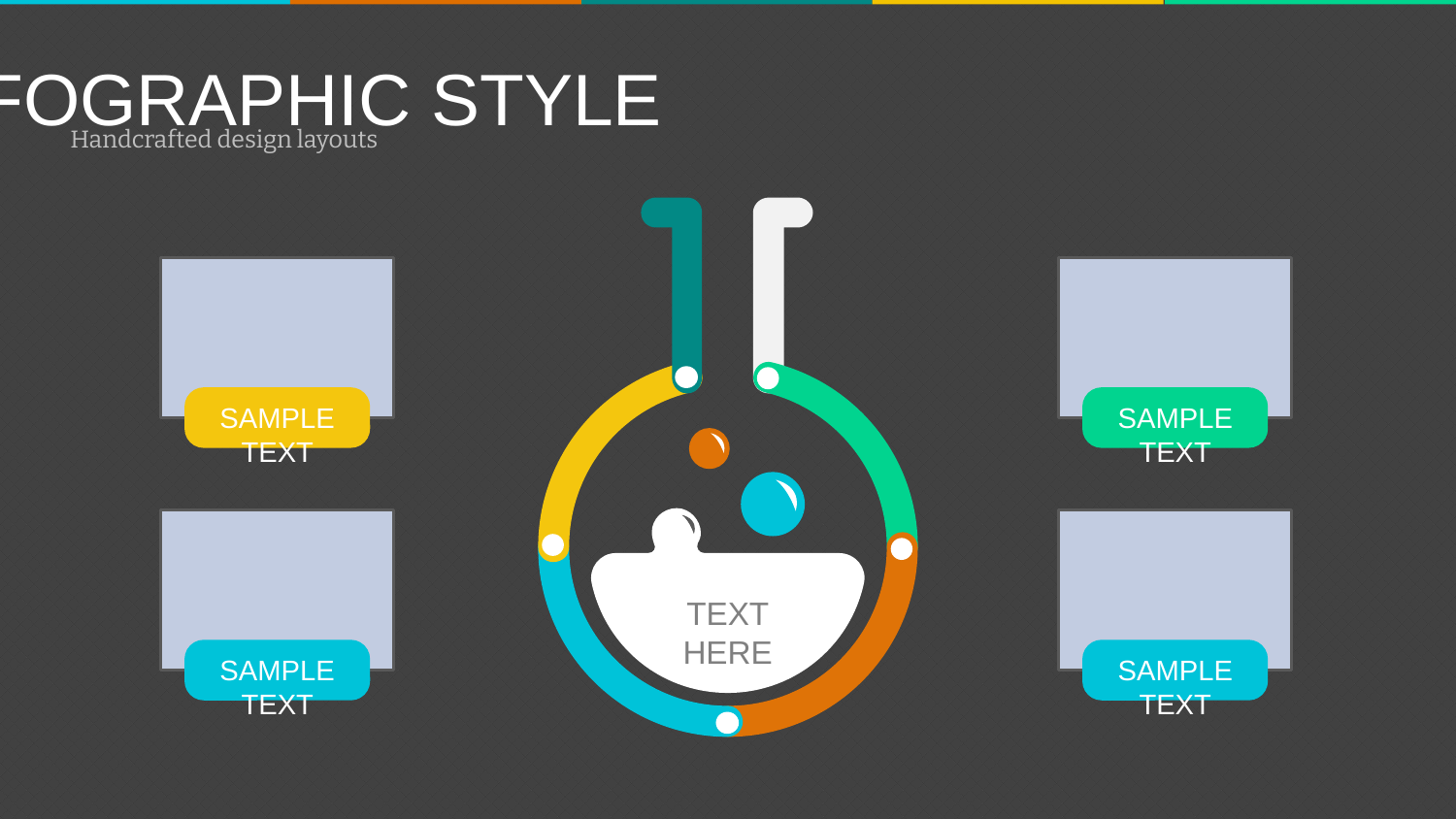

INFOGRAPHIC STYLE
Handcrafted design layouts

SAMPLE TEXT
SAMPLE TEXT

TEXT HERE

SAMPLE TEXT
SAMPLE TEXT